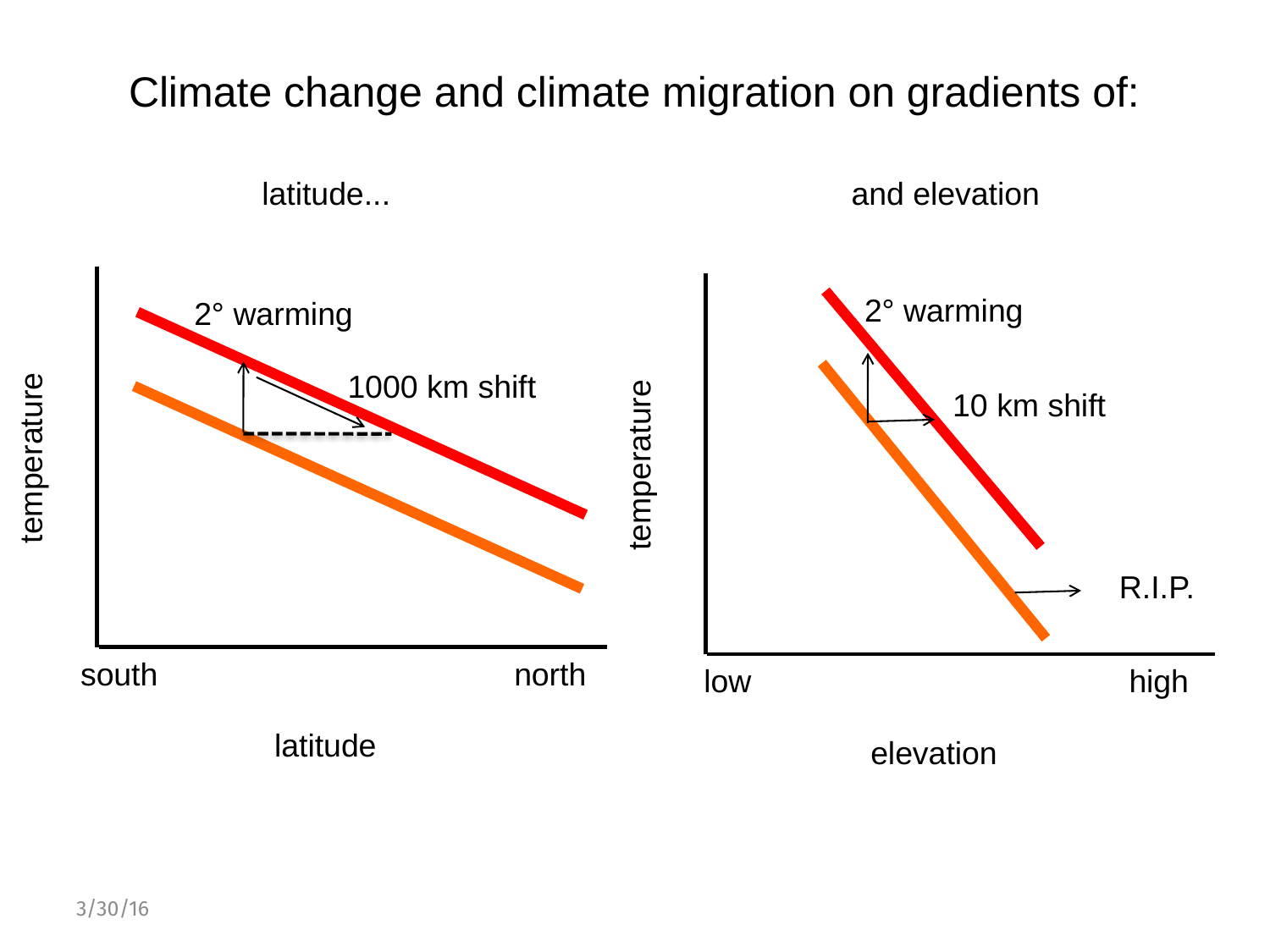

Climate change and climate migration on gradients of:
latitude...
and elevation
2° warming
10 km shift
temperature
low
high
elevation
2° warming
1000 km shift
temperature
R.I.P.
south
north
latitude
3/30/16